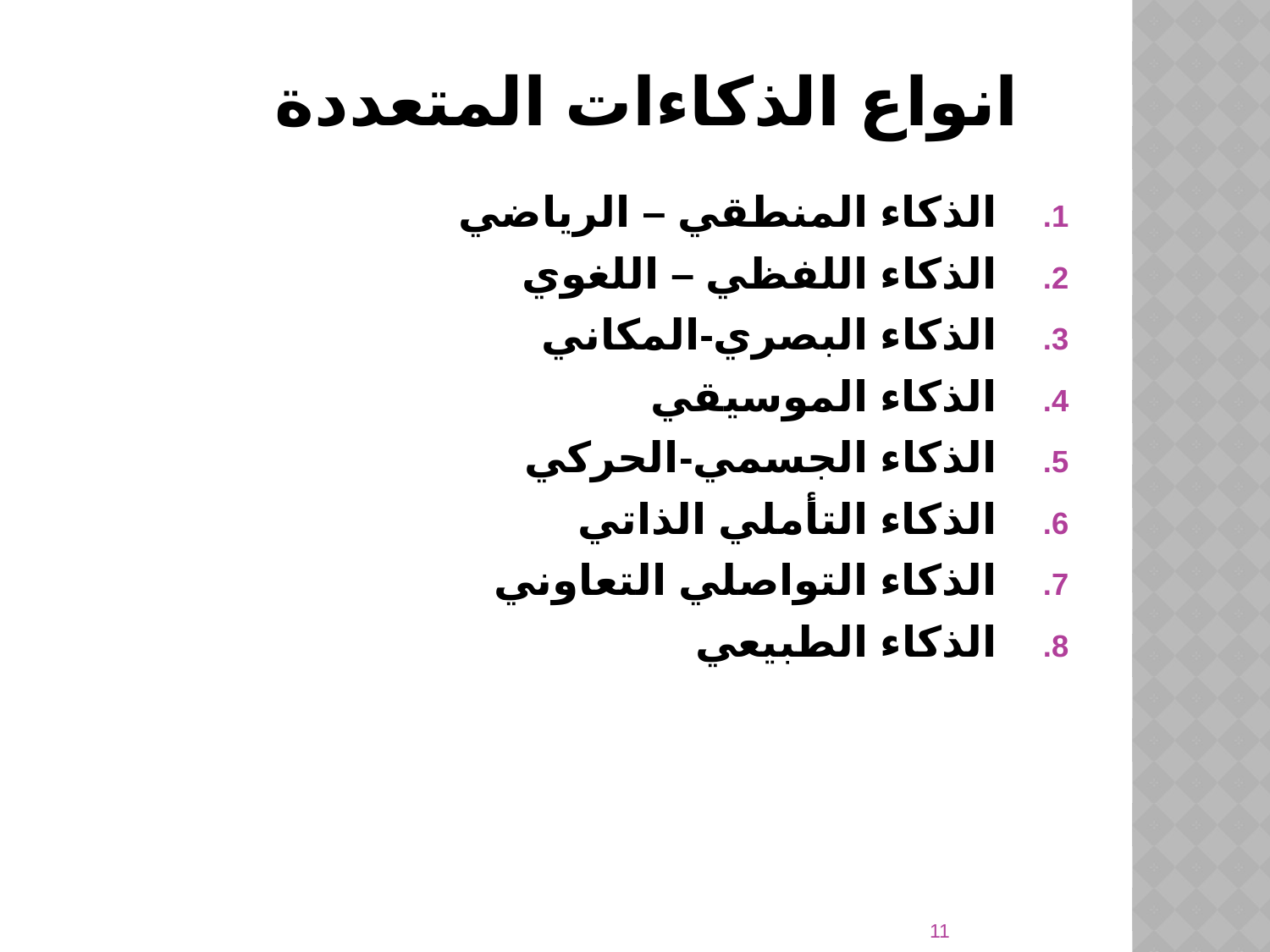

# انواع الذكاءات المتعددة
الذكاء المنطقي – الرياضي
الذكاء اللفظي – اللغوي
الذكاء البصري-المكاني
الذكاء الموسيقي
الذكاء الجسمي-الحركي
الذكاء التأملي الذاتي
الذكاء التواصلي التعاوني
الذكاء الطبيعي
11